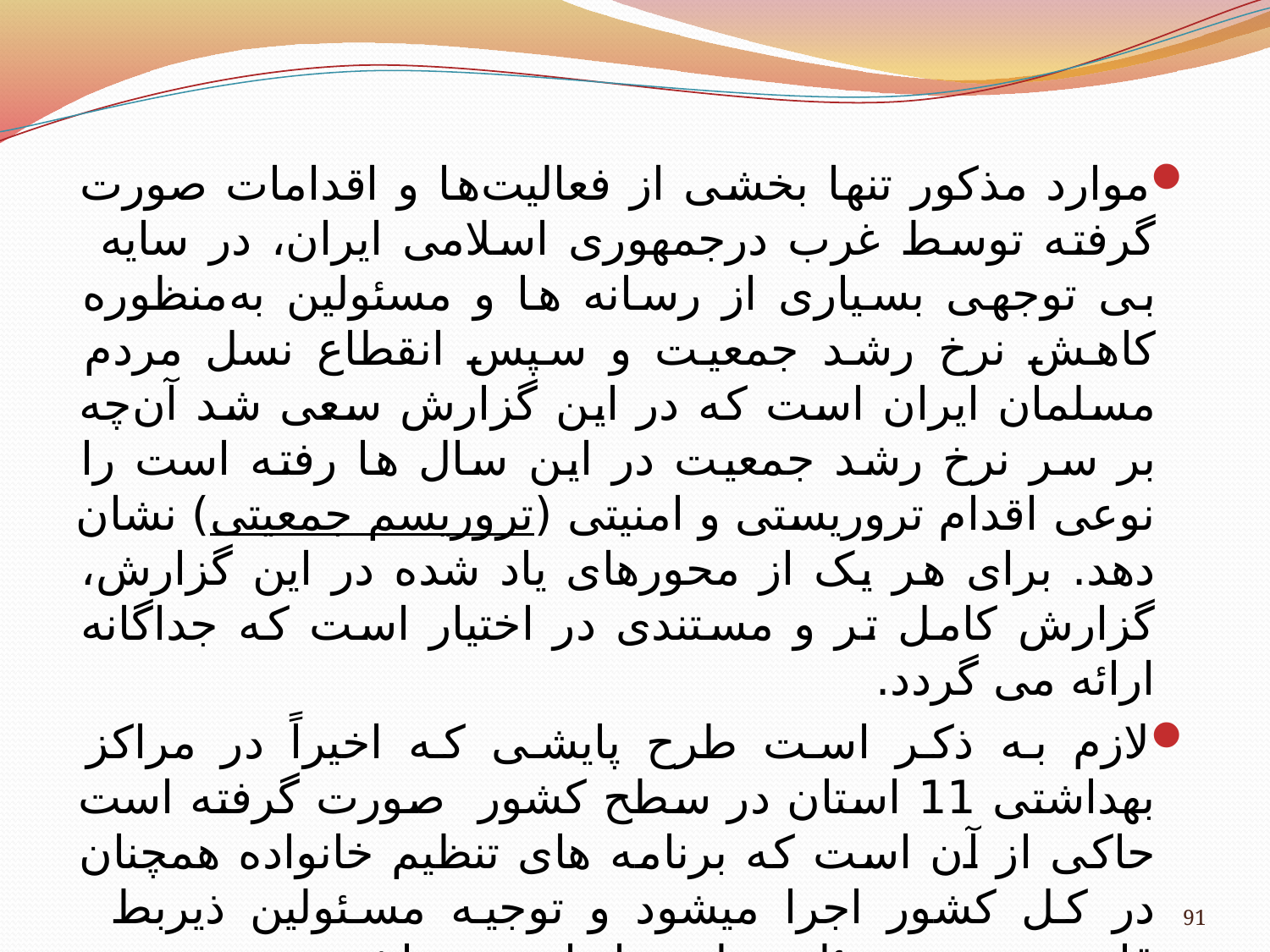

موارد مذکور تنها بخشی از فعالیت‌ها و اقدامات صورت گرفته توسط غرب درجمهوری اسلامی ایران، در سایه  بی توجهی بسیاری از رسانه ها و مسئولین به‌منظوره کاهش نرخ رشد جمعیت و سپس انقطاع نسل مردم مسلمان ایران است که در این گزارش سعی شد آن‌چه بر سر نرخ رشد جمعیت در این سال ها رفته است را نوعی اقدام تروریستی و امنیتی (تروریسم جمعیتی) نشان دهد. برای هر یک از محورهای یاد شده در این گزارش، گزارش کامل تر و مستندی در اختیار است که جداگانه ارائه می گردد.
لازم به ذکر است طرح پایشی که اخیراً در مراکز بهداشتی 11 استان در سطح کشور  صورت گرفته است حاکی از آن است که برنامه های تنظیم خانواده همچنان در کل کشور اجرا می­شود و توجیه مسئولین ذیربط  قانونی بودن مسئله تنظیم خانواده می باشد.
91